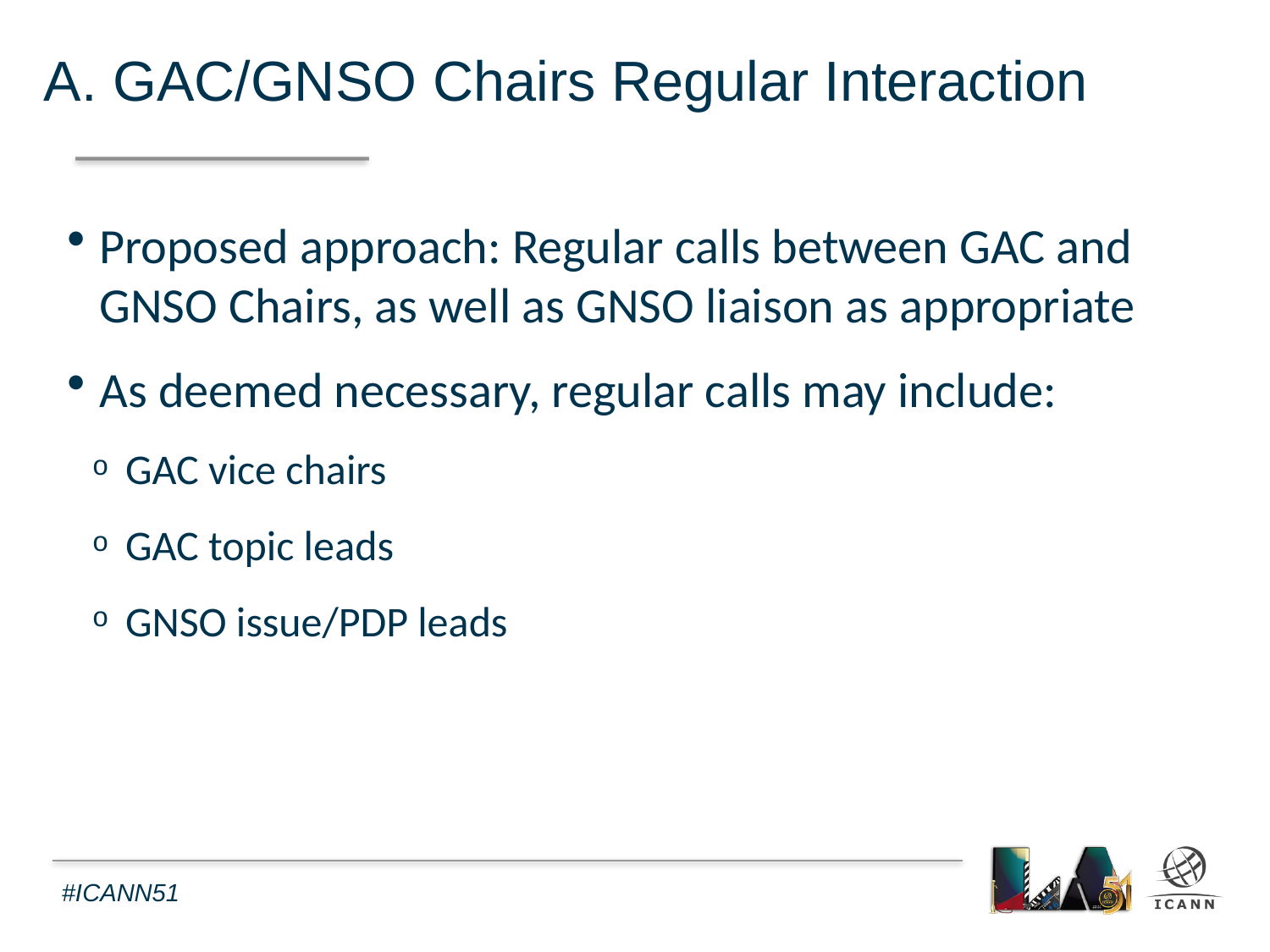

A. GAC/GNSO Chairs Regular Interaction
Proposed approach: Regular calls between GAC and GNSO Chairs, as well as GNSO liaison as appropriate
As deemed necessary, regular calls may include:
GAC vice chairs
GAC topic leads
GNSO issue/PDP leads